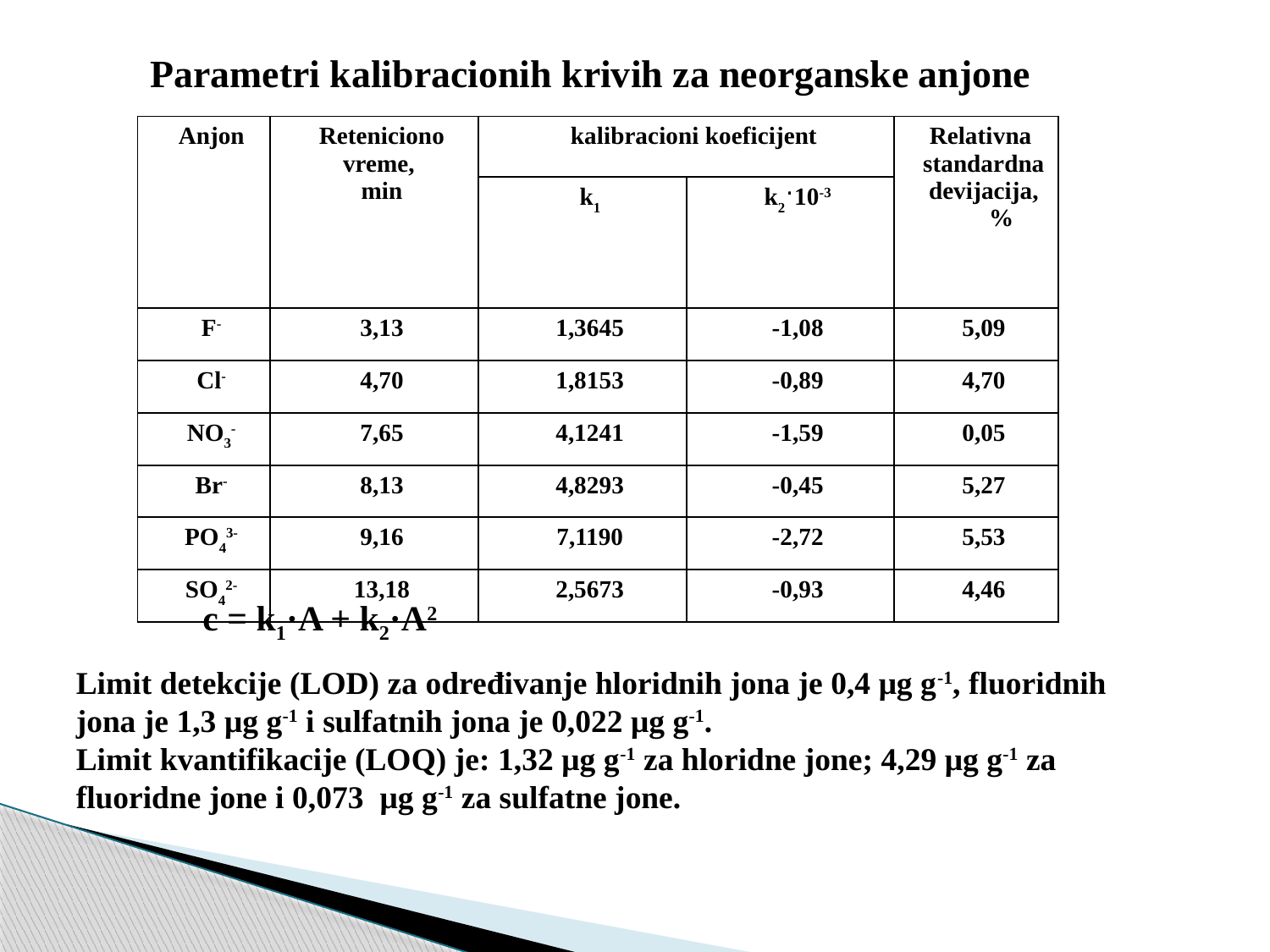

Parametri kalibracionih krivih za neorganske anjone
| Anjon | Reteniciono vreme, min | kalibracioni koeficijent |  | Relativna standardna devijacija, % |
| --- | --- | --- | --- | --- |
|  |  | k1 | k2·10-3 |  |
| F- | 3,13 | 1,3645 | -1,08 | 5,09 |
| Cl- | 4,70 | 1,8153 | -0,89 | 4,70 |
| NO3- | 7,65 | 4,1241 | -1,59 | 0,05 |
| Br- | 8,13 | 4,8293 | -0,45 | 5,27 |
| PO43- | 9,16 | 7,1190 | -2,72 | 5,53 |
| SO42- | 13,18 | 2,5673 | -0,93 | 4,46 |
c = k1·A + k2·A2
Limit detekcije (LOD) za određivanje hloridnih jona je 0,4 μg g-1, fluoridnih
jona je 1,3 μg g-1 i sulfatnih jona je 0,022 μg g-1.
Limit kvantifikacije (LOQ) je: 1,32 μg g-1 za hloridne jone; 4,29 μg g-1 za
fluoridne jone i 0,073  μg g-1 za sulfatne jone.